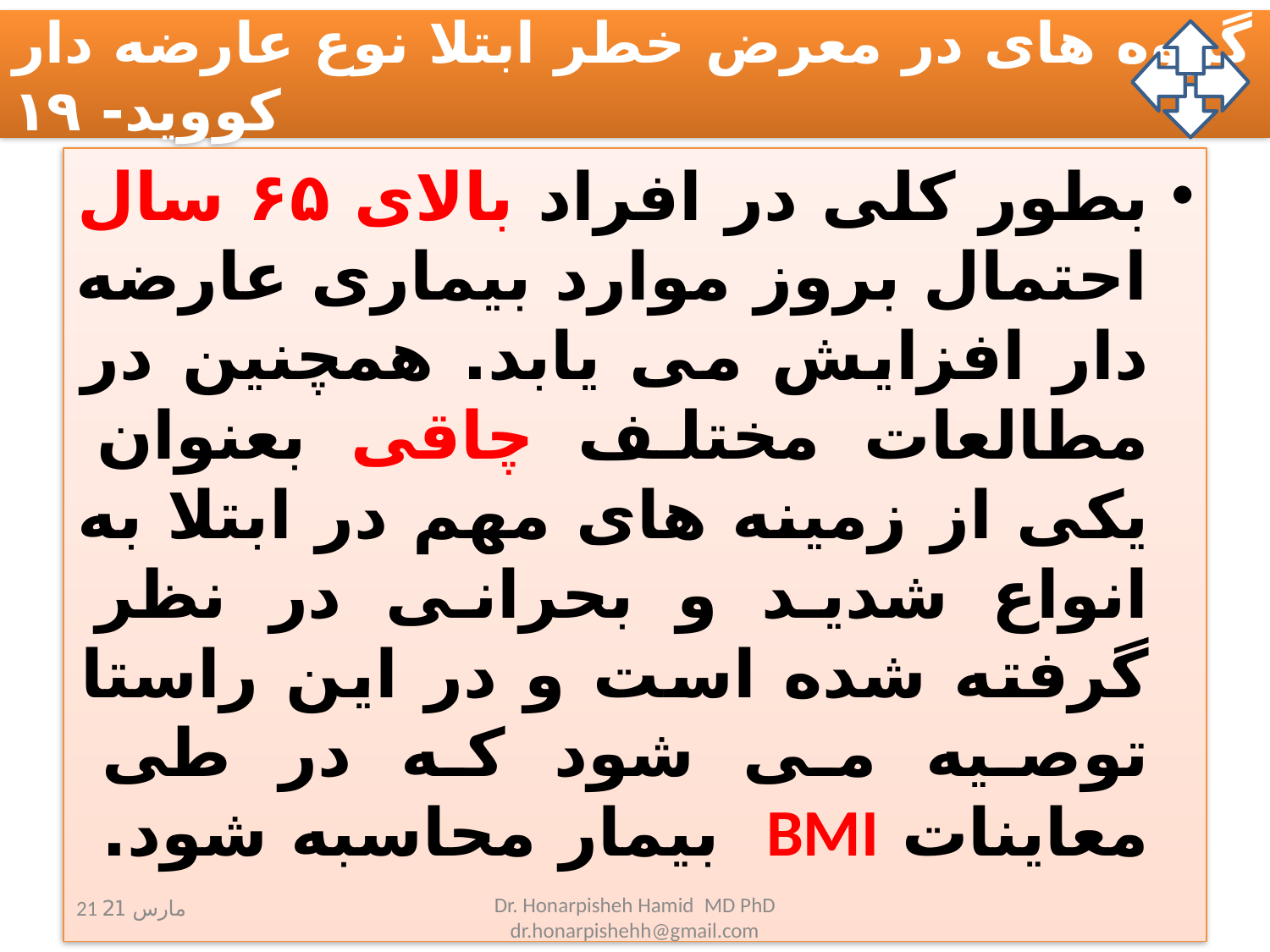

# گروه های در معرض خطر ابتلا نوع عارضه دار کووید- ۱۹

بطور کلی در افراد بالای ۶۵ سال احتمال بروز موارد بیماری عارضه دار افزایش می یابد. همچنین در مطالعات مختلف چاقی بعنوان یکی از زمینه های مهم در ابتلا به انواع شدید و بحرانی در نظر گرفته شده است و در این راستا توصیه می شود که در طی معاینات BMI  بیمار محاسبه شود.
21 مارس 21
Dr. Honarpisheh Hamid  MD PhD dr.honarpishehh@gmail.com
21